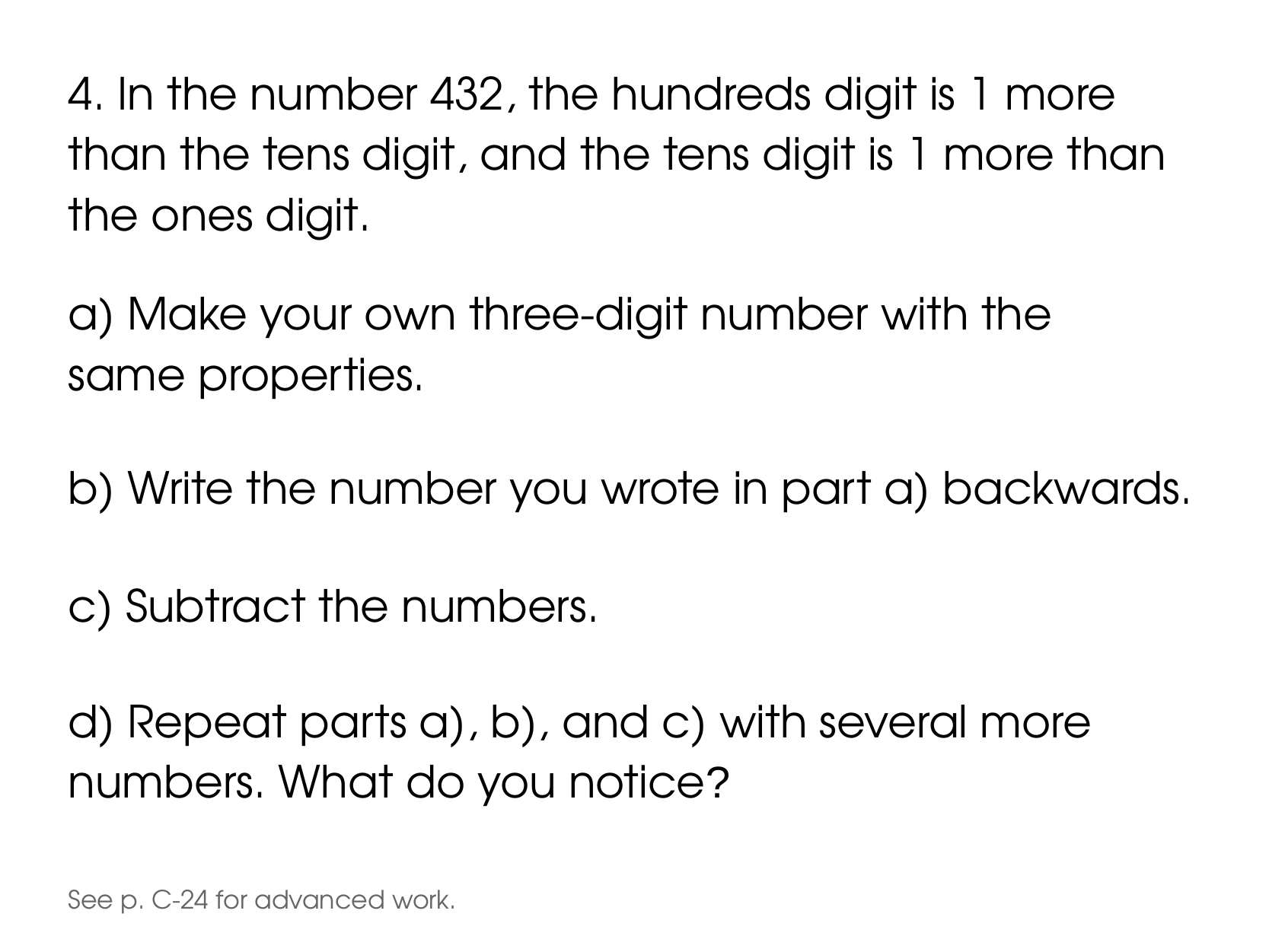

4. In the number 432, the hundreds digit is 1 more than the tens digit, and the tens digit is 1 more than the ones digit.
a) Make your own three-digit number with the
same properties.
b) Write the number you wrote in part a) backwards.
c) Subtract the numbers.
d) Repeat parts a), b), and c) with several more numbers. What do you notice?
See p. C-24 for advanced work.